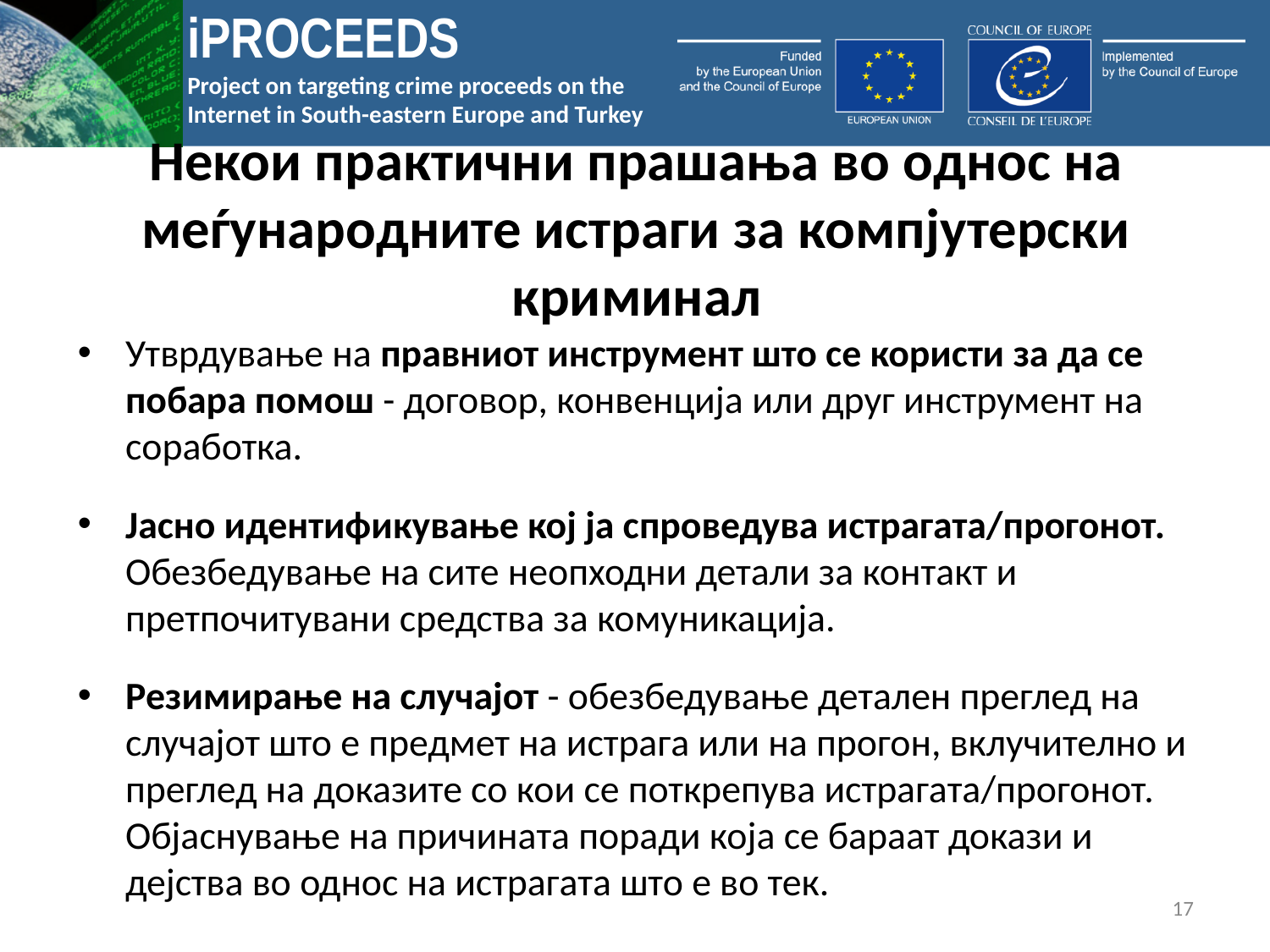

# Некои практични прашања во однос на меѓународните истраги за компјутерски криминал
Утврдување на правниот инструмент што се користи за да се побара помош - договор, конвенција или друг инструмент на соработка.
Јасно идентификување кој ја спроведува истрагата/прогонот. Обезбедување на сите неопходни детали за контакт и претпочитувани средства за комуникација.
Резимирање на случајот - обезбедување детален преглед на случајот што е предмет на истрага или на прогон, вклучително и преглед на доказите со кои се поткрепува истрагата/прогонот. Објаснување на причината поради која се бараат докази и дејства во однос на истрагата што е во тек.
17